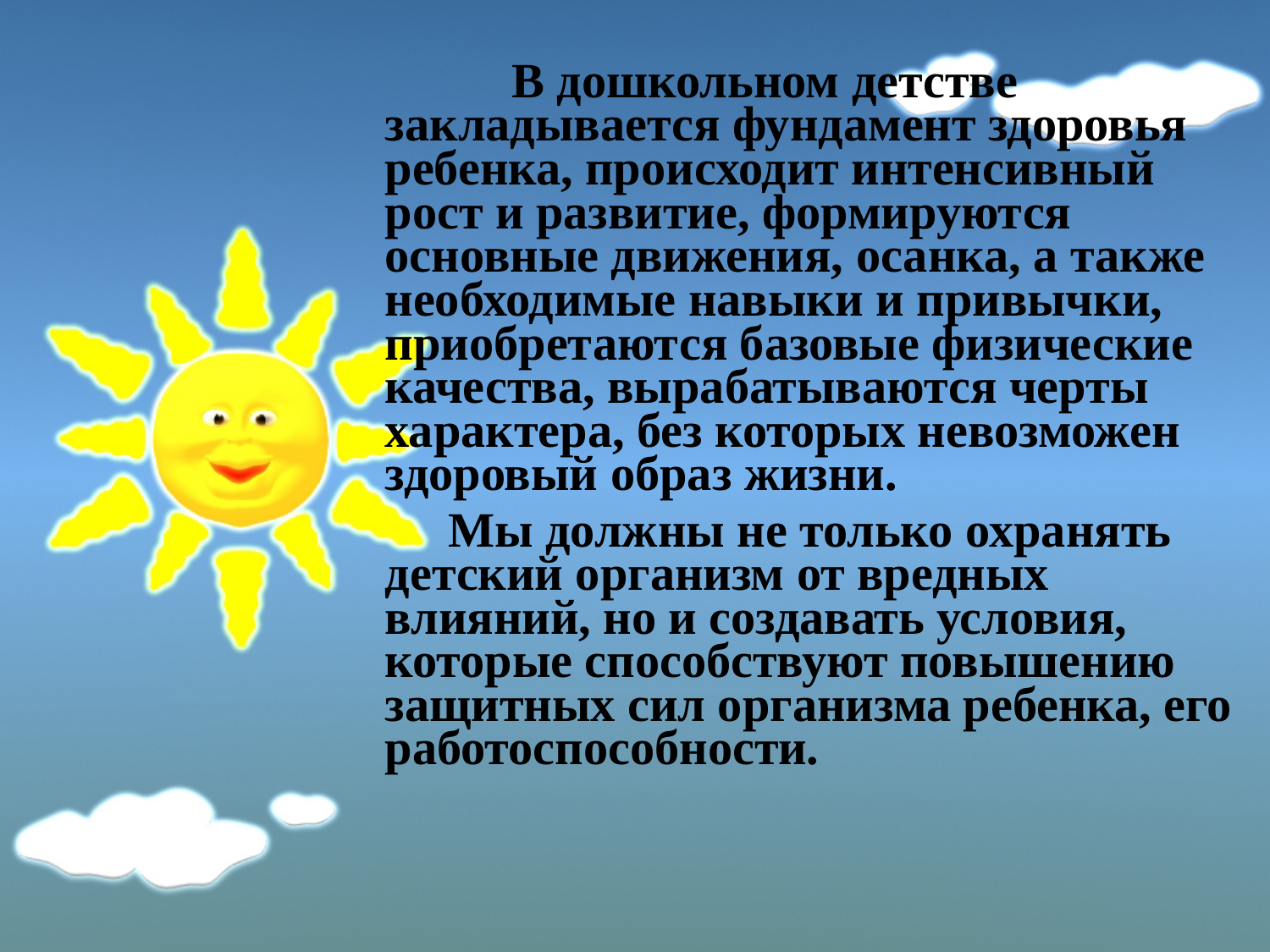

В дошкольном детстве закладывается фундамент здоровья ребенка, происходит интенсивный рост и развитие, формируются основные движения, осанка, а также необходимые навыки и привычки, приобретаются базовые физические качества, вырабатываются черты характера, без которых невозможен здоровый образ жизни.
         Мы должны не только охранять детский организм от вредных влияний, но и создавать условия, которые способствуют повышению защитных сил организма ребенка, его работоспособности.